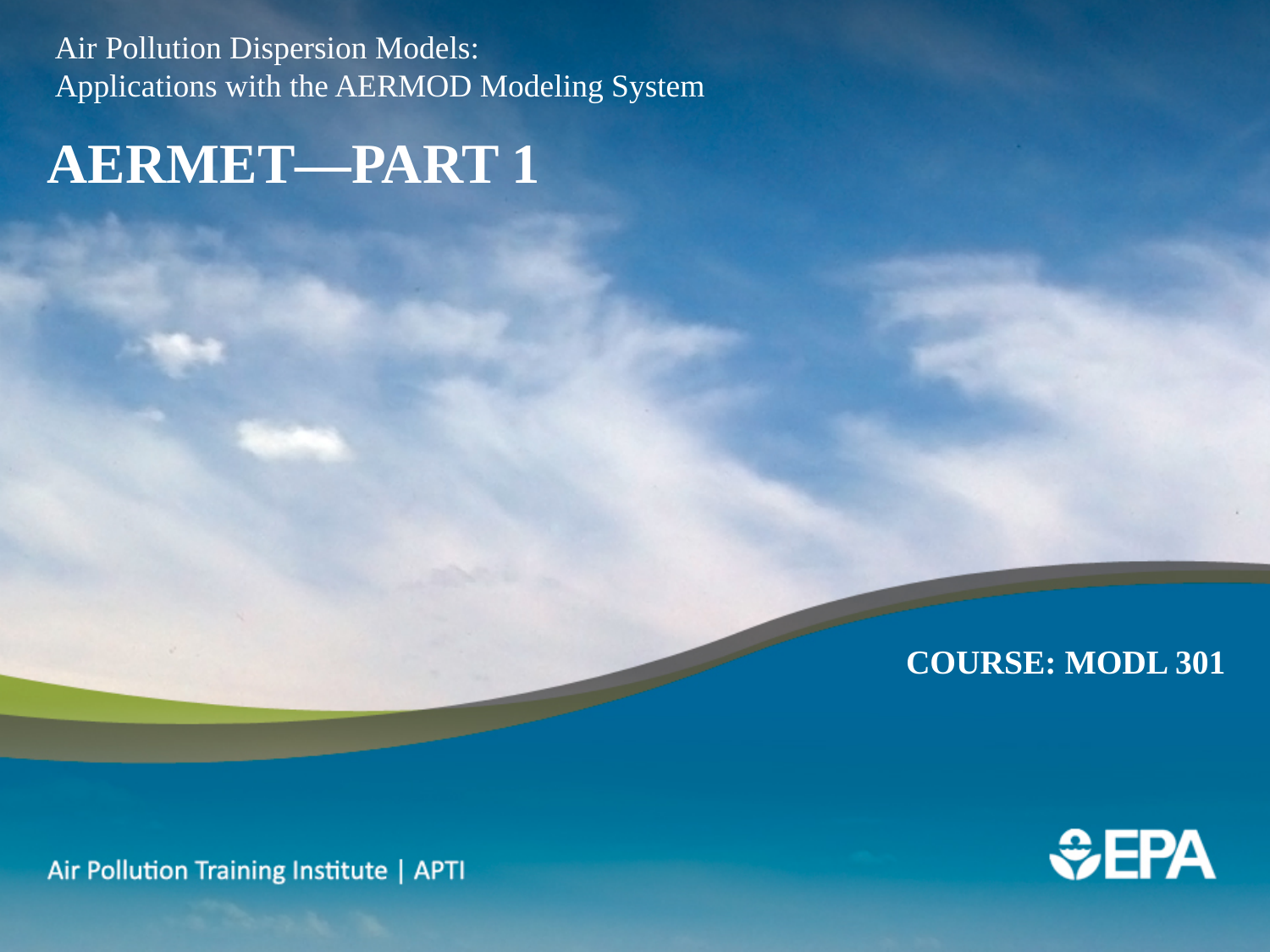

Air Pollution Dispersion Models:
Applications with the AERMOD Modeling System
Aermet—Part 1
Course: MODL 301